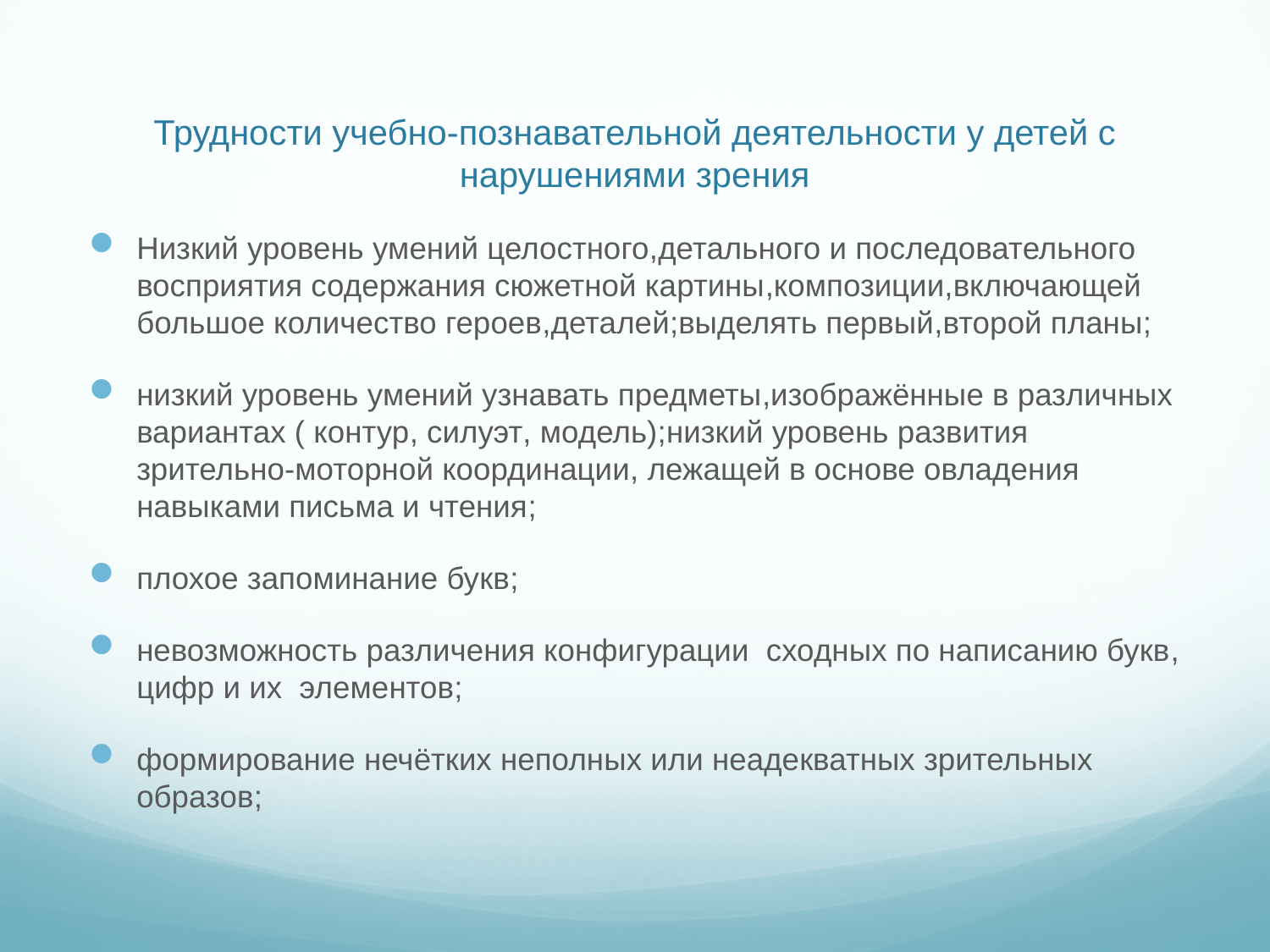

# Трудности учебно-познавательной деятельности у детей с нарушениями зрения
Низкий уровень умений целостного,детального и последовательного восприятия содержания сюжетной картины,композиции,включающей большое количество героев,деталей;выделять первый,второй планы;
низкий уровень умений узнавать предметы,изображённые в различных вариантах ( контур, силуэт, модель);низкий уровень развития зрительно-моторной координации, лежащей в основе овладения навыками письма и чтения;
плохое запоминание букв;
невозможность различения конфигурации  сходных по написанию букв, цифр и их  элементов;
формирование нечётких неполных или неадекватных зрительных образов;